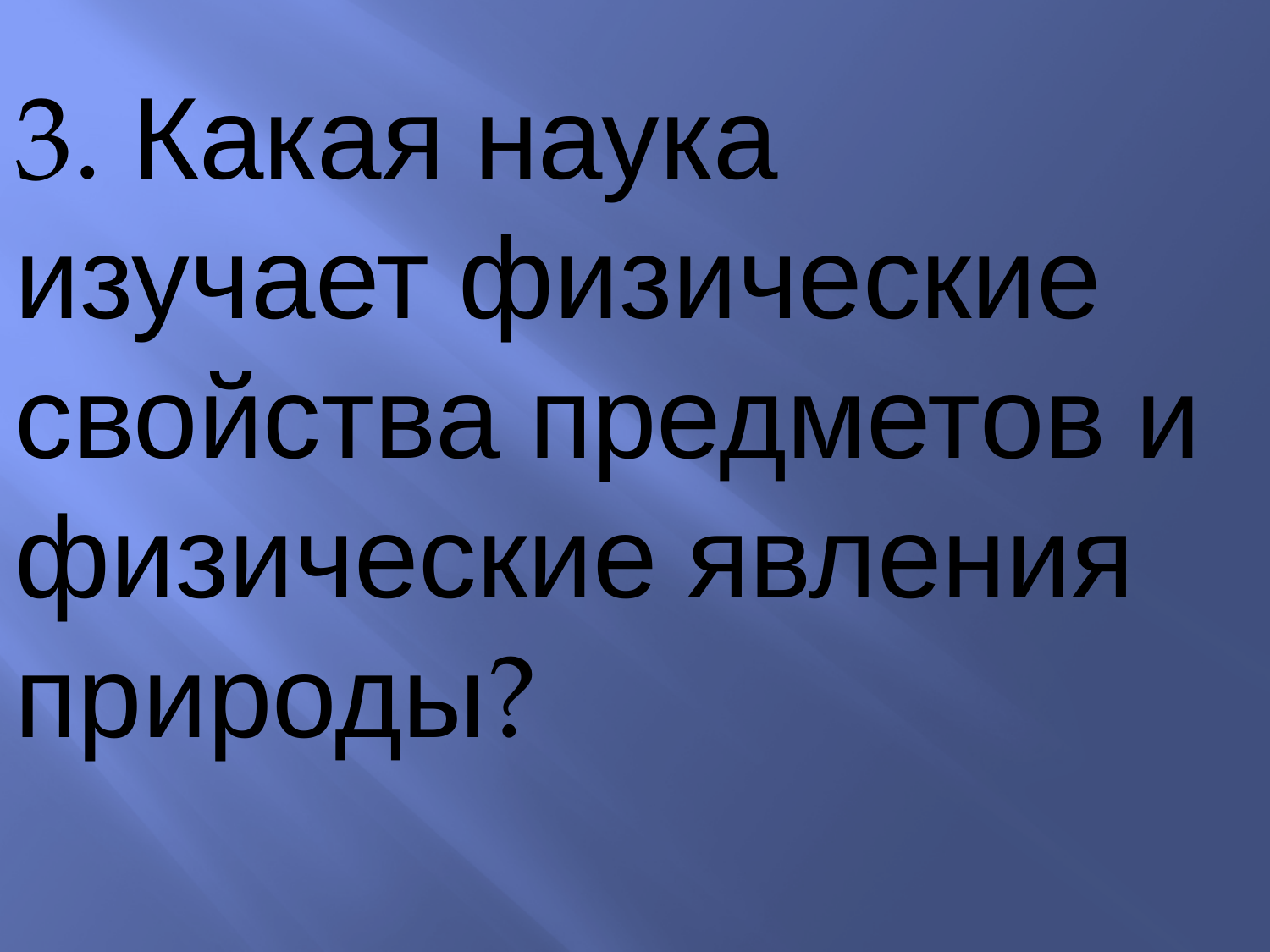

3. Какая наука изучает физические свойства предметов и физические явления природы?